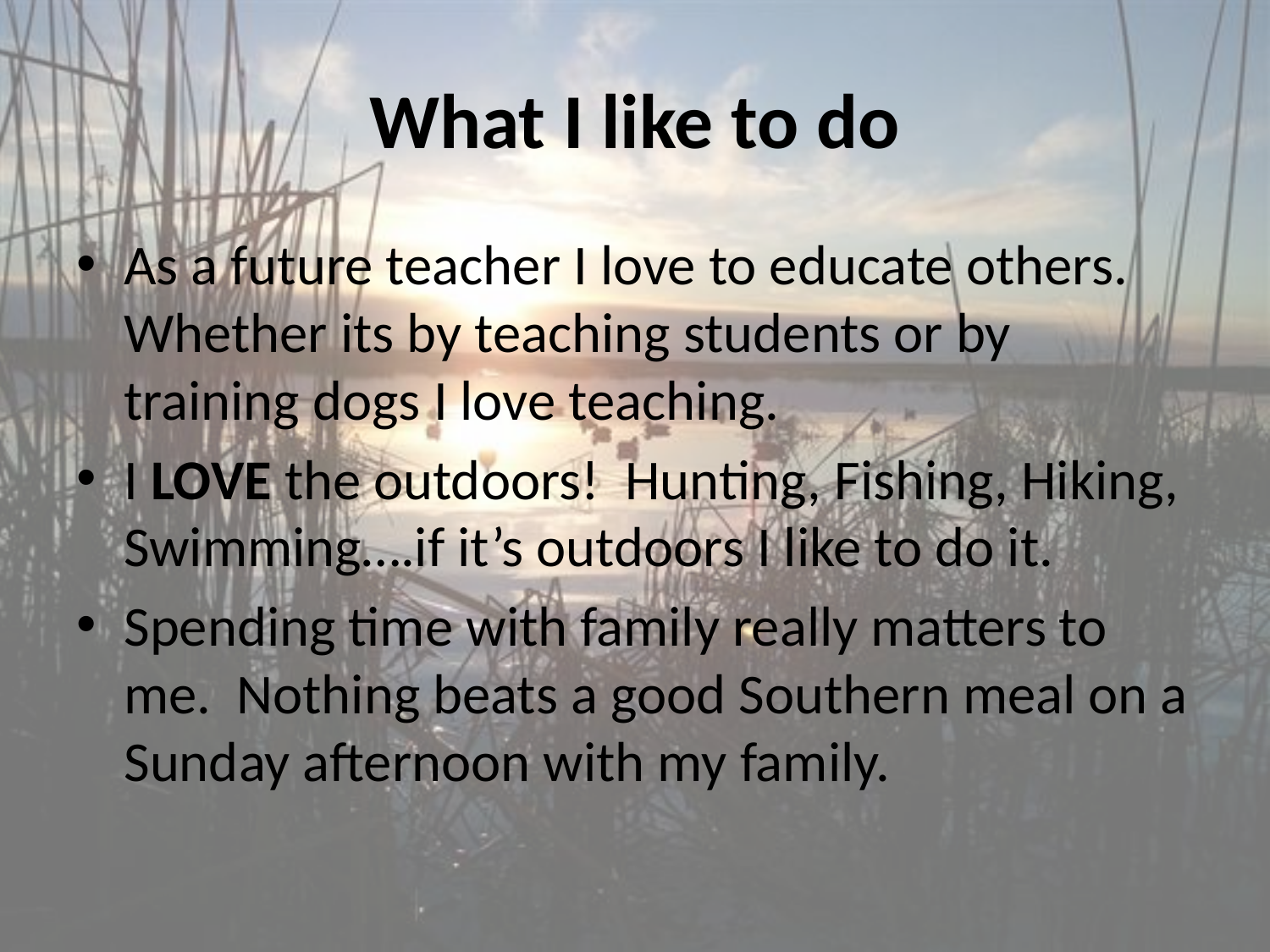

# What I like to do
As a future teacher I love to educate others.  Whether its by teaching students or by training dogs I love teaching.
I LOVE the outdoors!  Hunting, Fishing, Hiking, Swimming….if it’s outdoors I like to do it.
Spending time with family really matters to me.  Nothing beats a good Southern meal on a Sunday afternoon with my family.